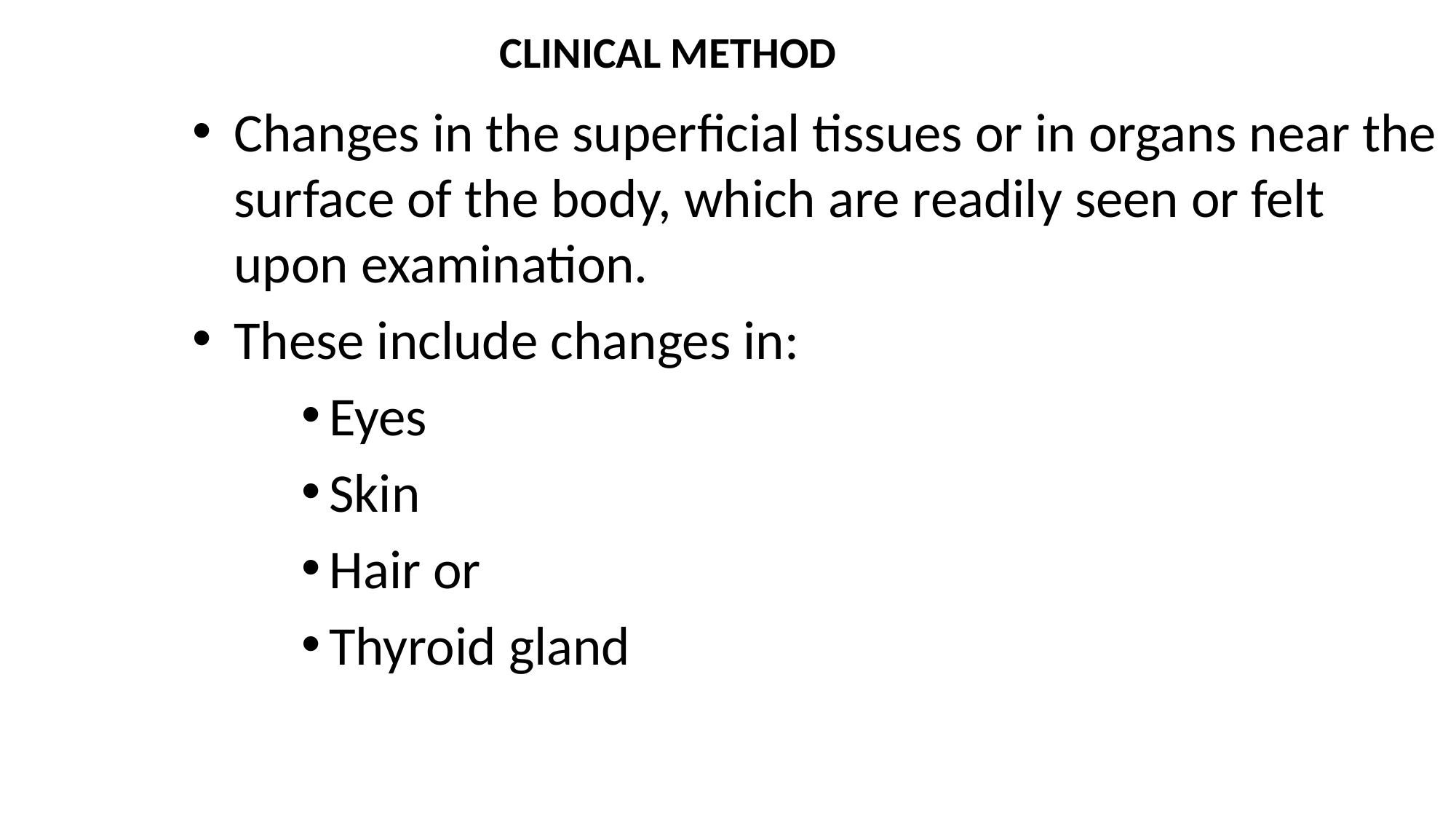

CLINICAL METHOD
Changes in the superficial tissues or in organs near the surface of the body, which are readily seen or felt upon examination.
These include changes in:
Eyes
Skin
Hair or
Thyroid gland